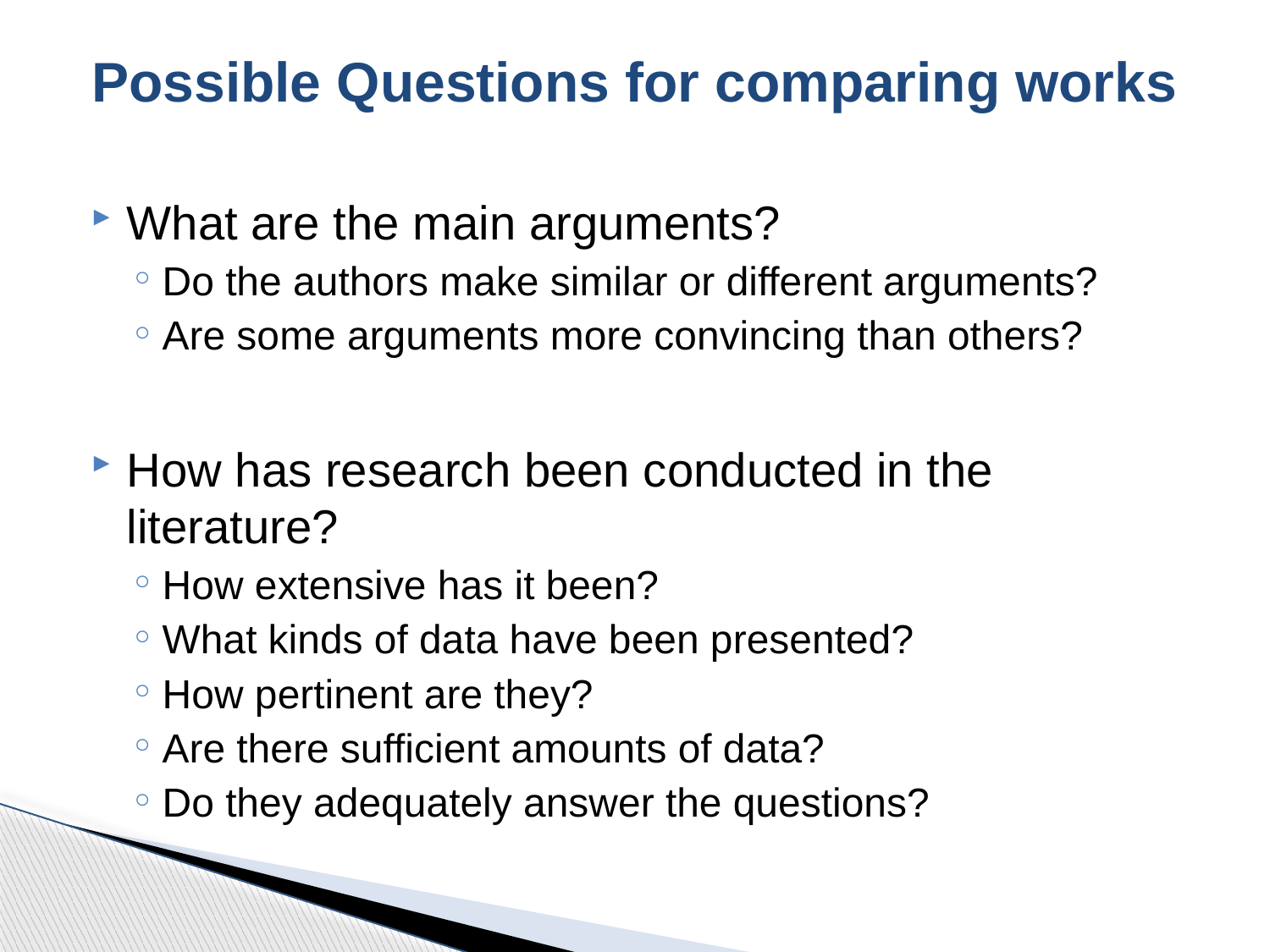

# Possible Questions for comparing works
What are the main arguments?
Do the authors make similar or different arguments?
Are some arguments more convincing than others?

How has research been conducted in the literature?
How extensive has it been?
What kinds of data have been presented?
How pertinent are they?
Are there sufficient amounts of data?
Do they adequately answer the questions?